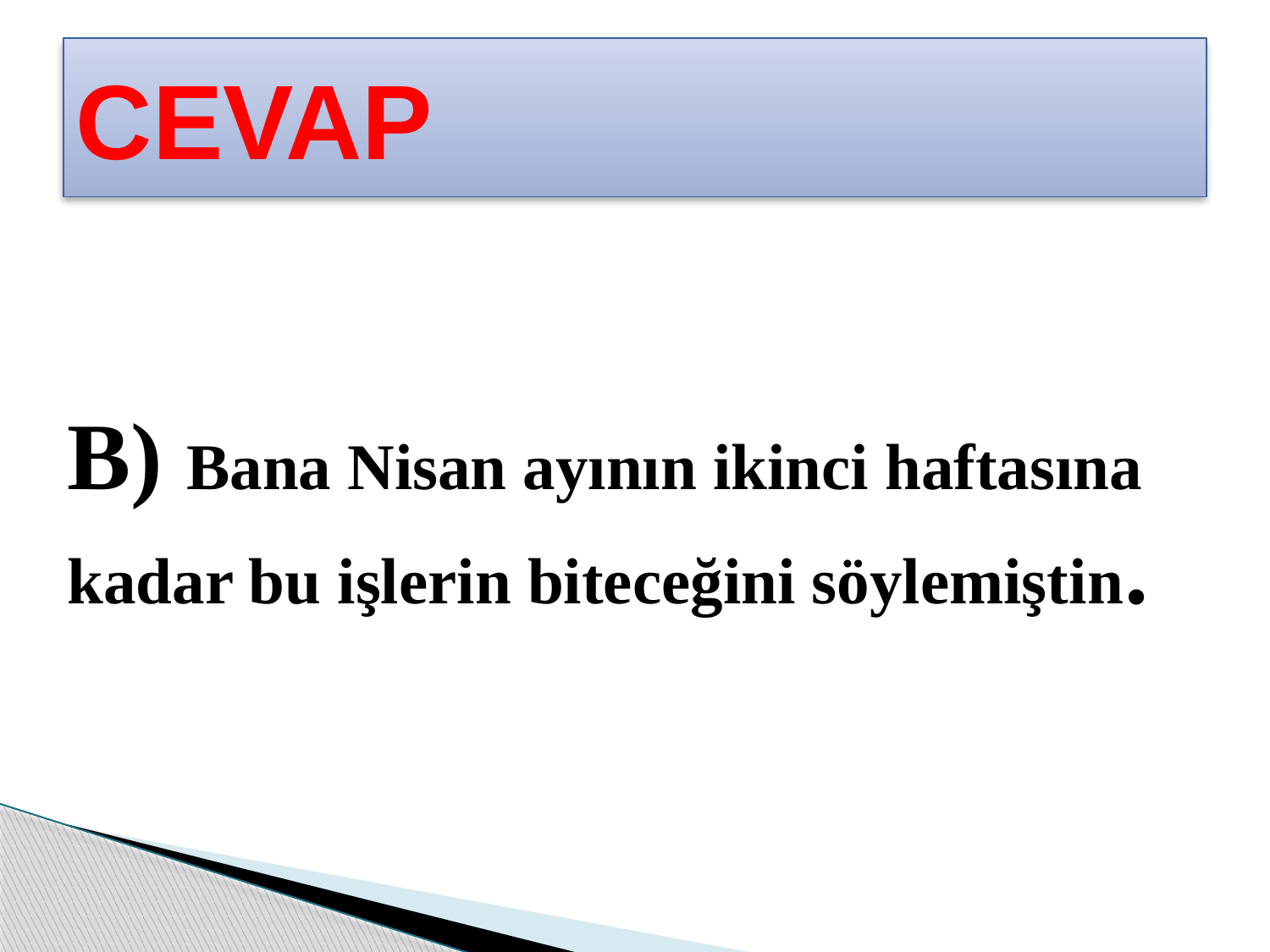

# CEVAP

B) Bana Nisan ayının ikinci haftasına kadar bu işlerin biteceğini söylemiştin.